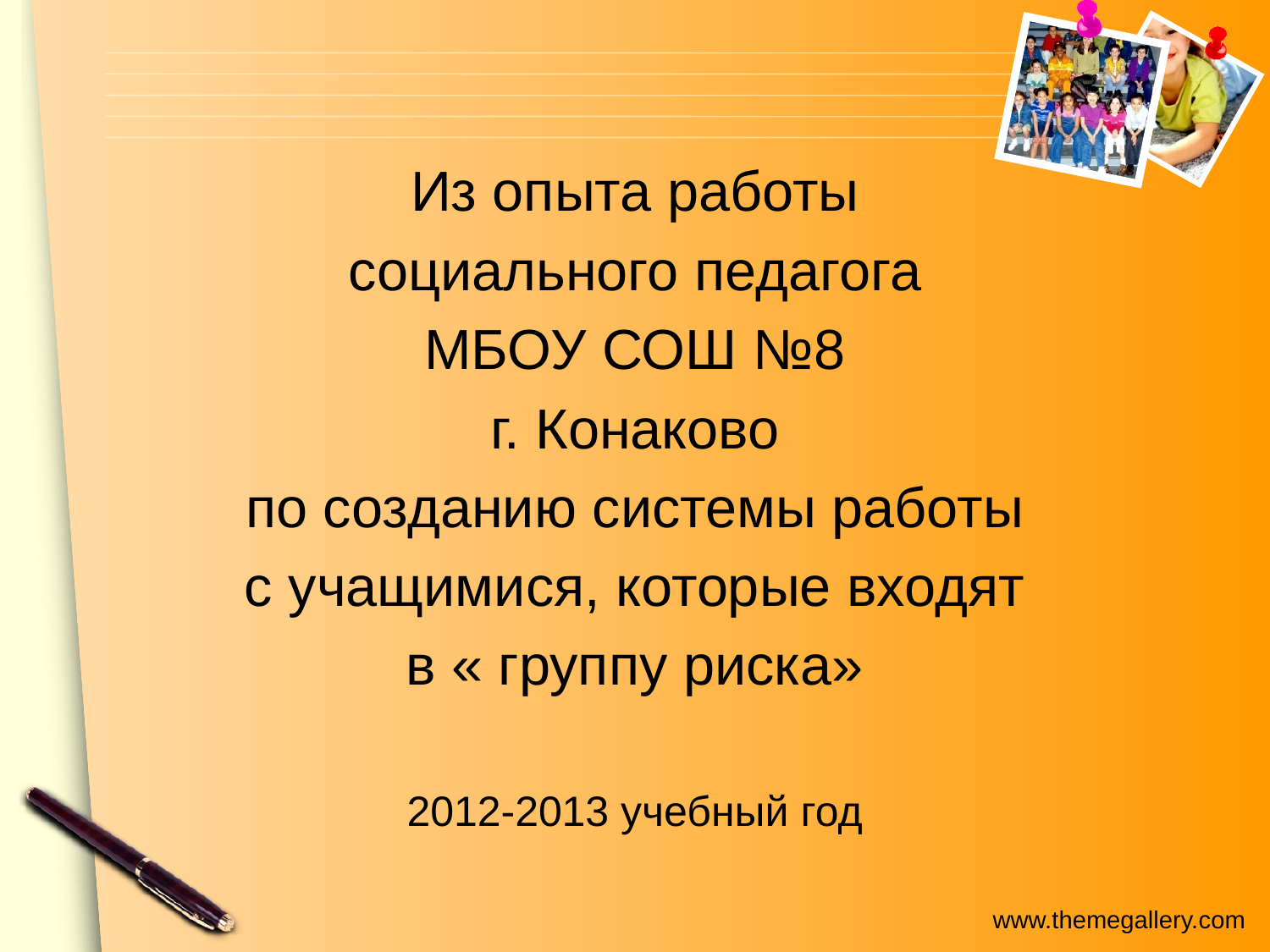

#
Из опыта работы
социального педагога
 МБОУ СОШ №8
г. Конаково
по созданию системы работы
с учащимися, которые входят
в « группу риска»

2012-2013 учебный год